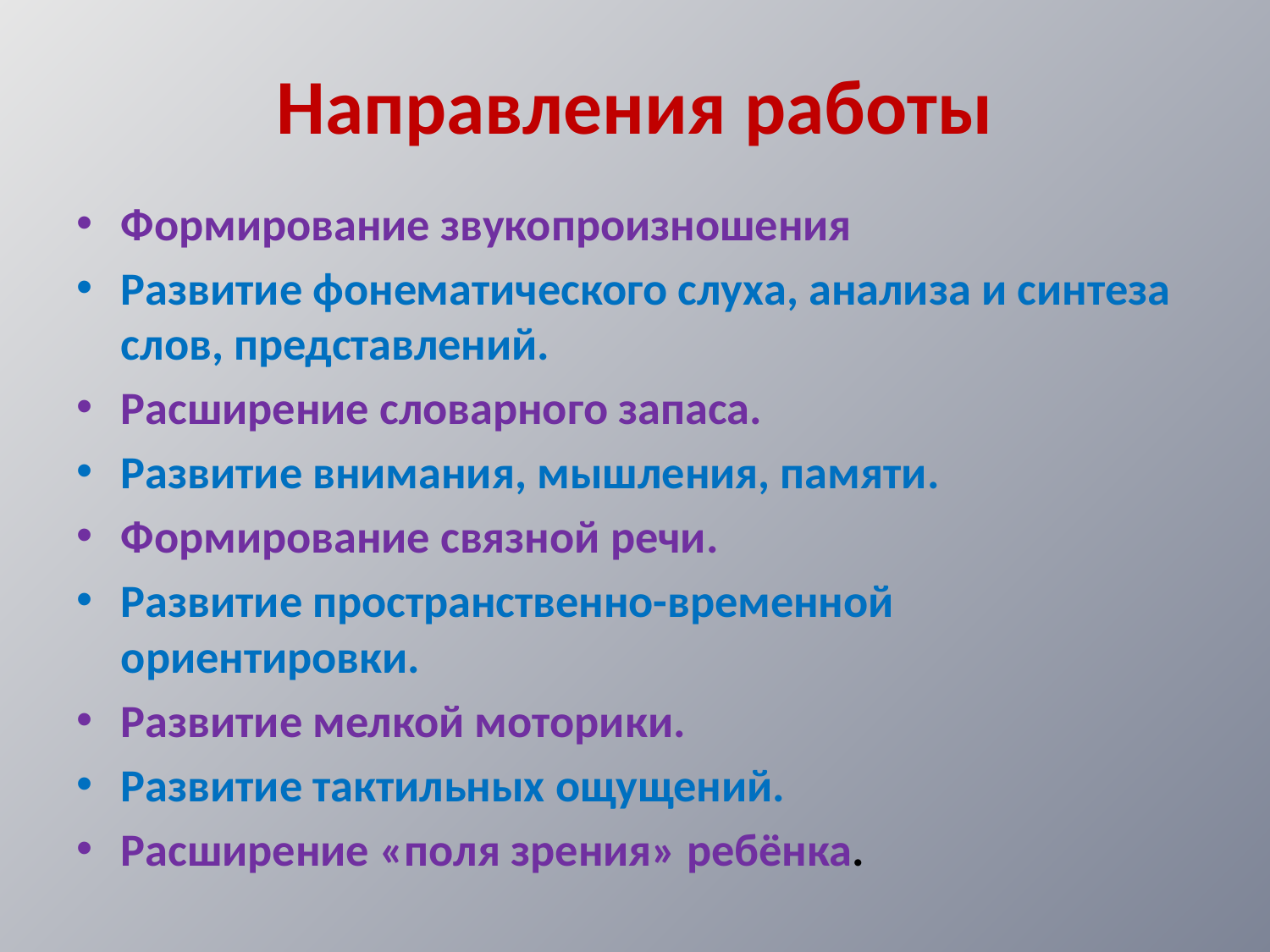

# Направления работы
Формирование звукопроизношения
Развитие фонематического слуха, анализа и синтеза слов, представлений.
Расширение словарного запаса.
Развитие внимания, мышления, памяти.
Формирование связной речи.
Развитие пространственно-временной ориентировки.
Развитие мелкой моторики.
Развитие тактильных ощущений.
Расширение «поля зрения» ребёнка.